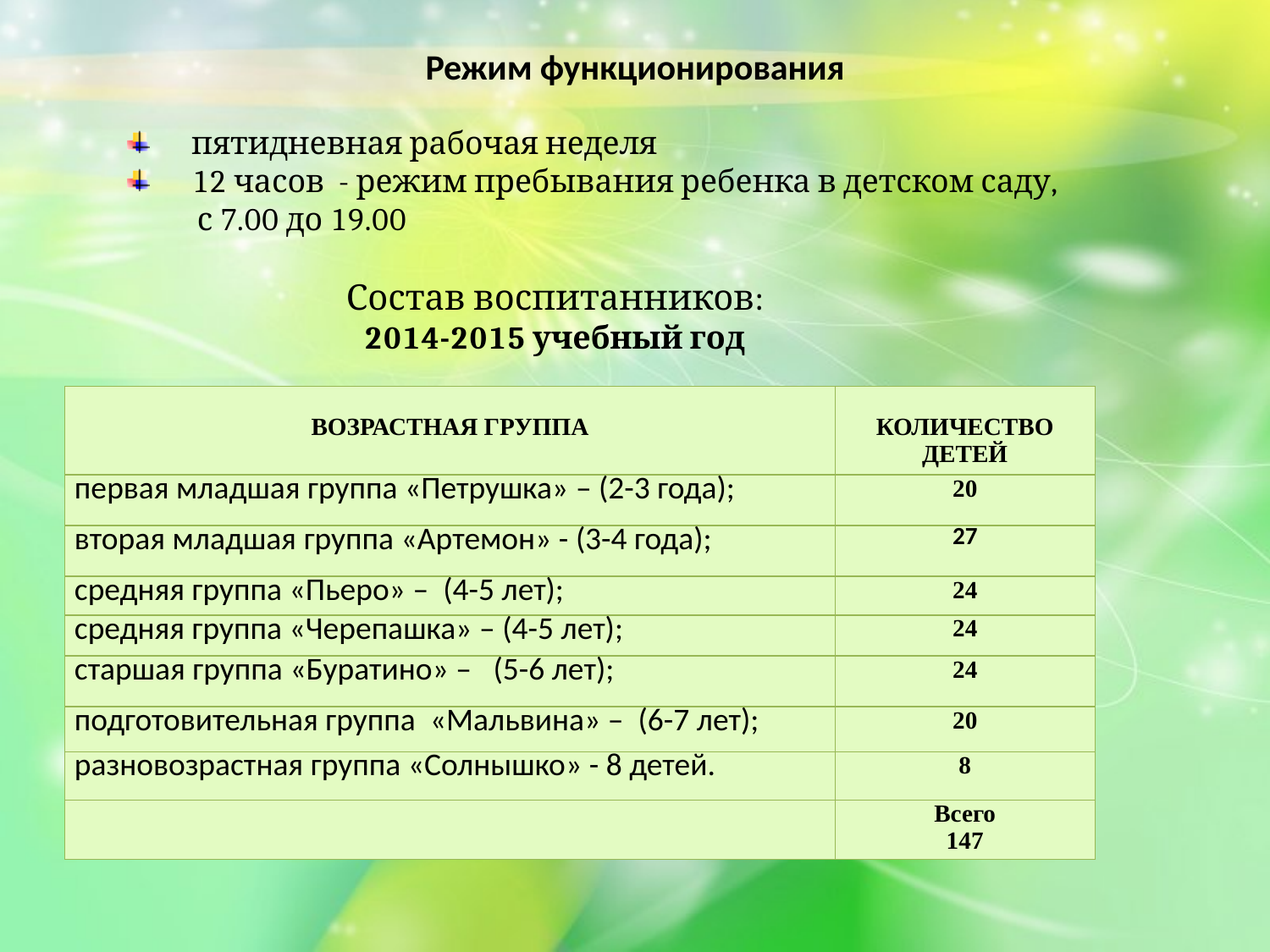

Режим функционирования
      пятидневная рабочая неделя
      12 часов  - режим пребывания ребенка в детском саду,
          с 7.00 до 19.00

Состав воспитанников:
2014-2015 учебный год

| Возрастная группа | Количество детей |
| --- | --- |
| первая младшая группа «Петрушка» – (2-3 года); | 20 |
| вторая младшая группа «Артемон» - (3-4 года); | 27 |
| средняя группа «Пьеро» –  (4-5 лет); | 24 |
| средняя группа «Черепашка» – (4-5 лет); | 24 |
| старшая группа «Буратино» –  (5-6 лет); | 24 |
| подготовительная группа «Мальвина» –  (6-7 лет); | 20 |
| разновозрастная группа «Солнышко» - 8 детей. | 8 |
|  | Всего 147 |